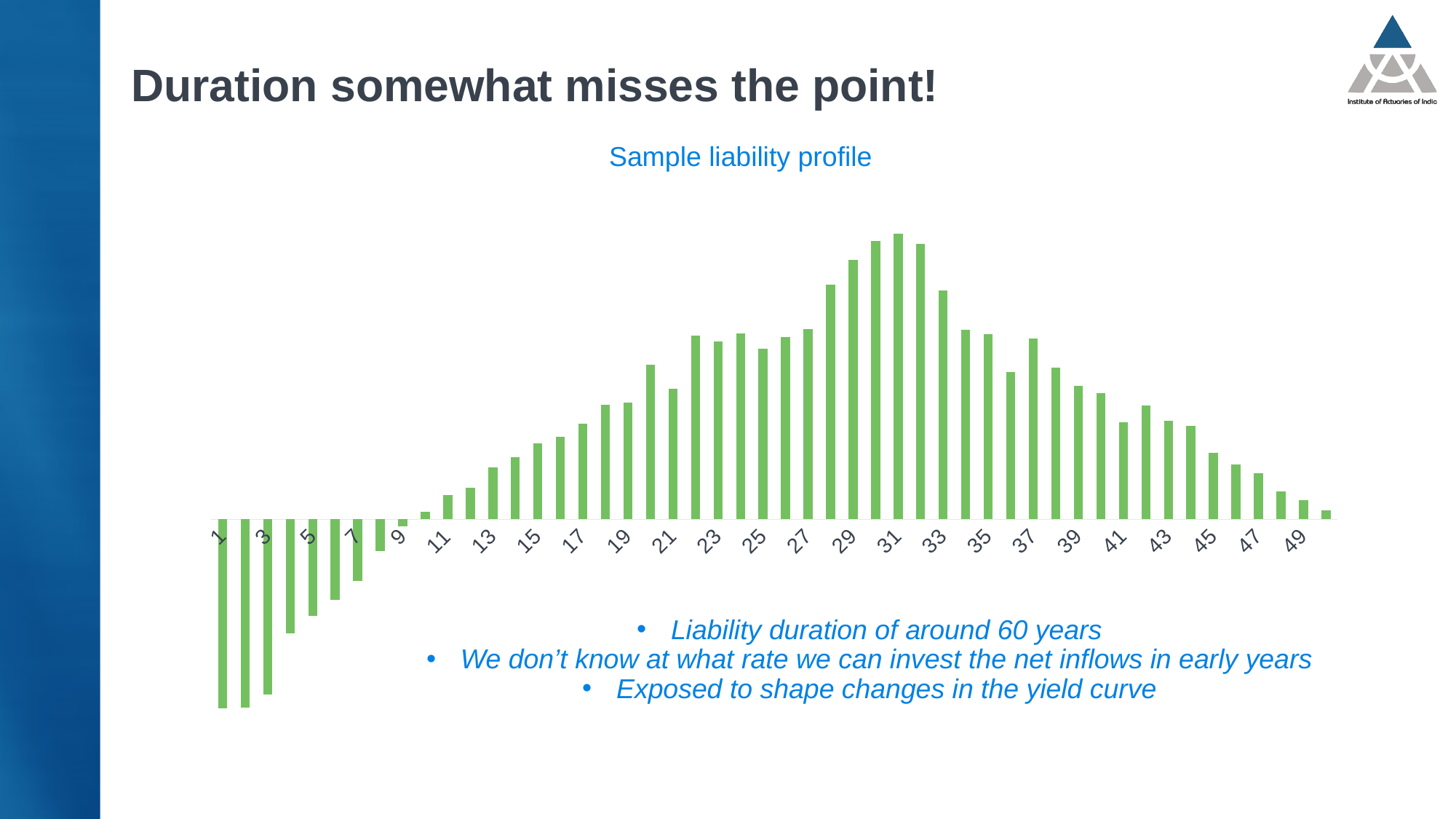

# Duration somewhat misses the point!
Sample liability profile

### Chart

| Category |  |
|---|---|
Liability duration of around 60 years
We don’t know at what rate we can invest the net inflows in early years
Exposed to shape changes in the yield curve